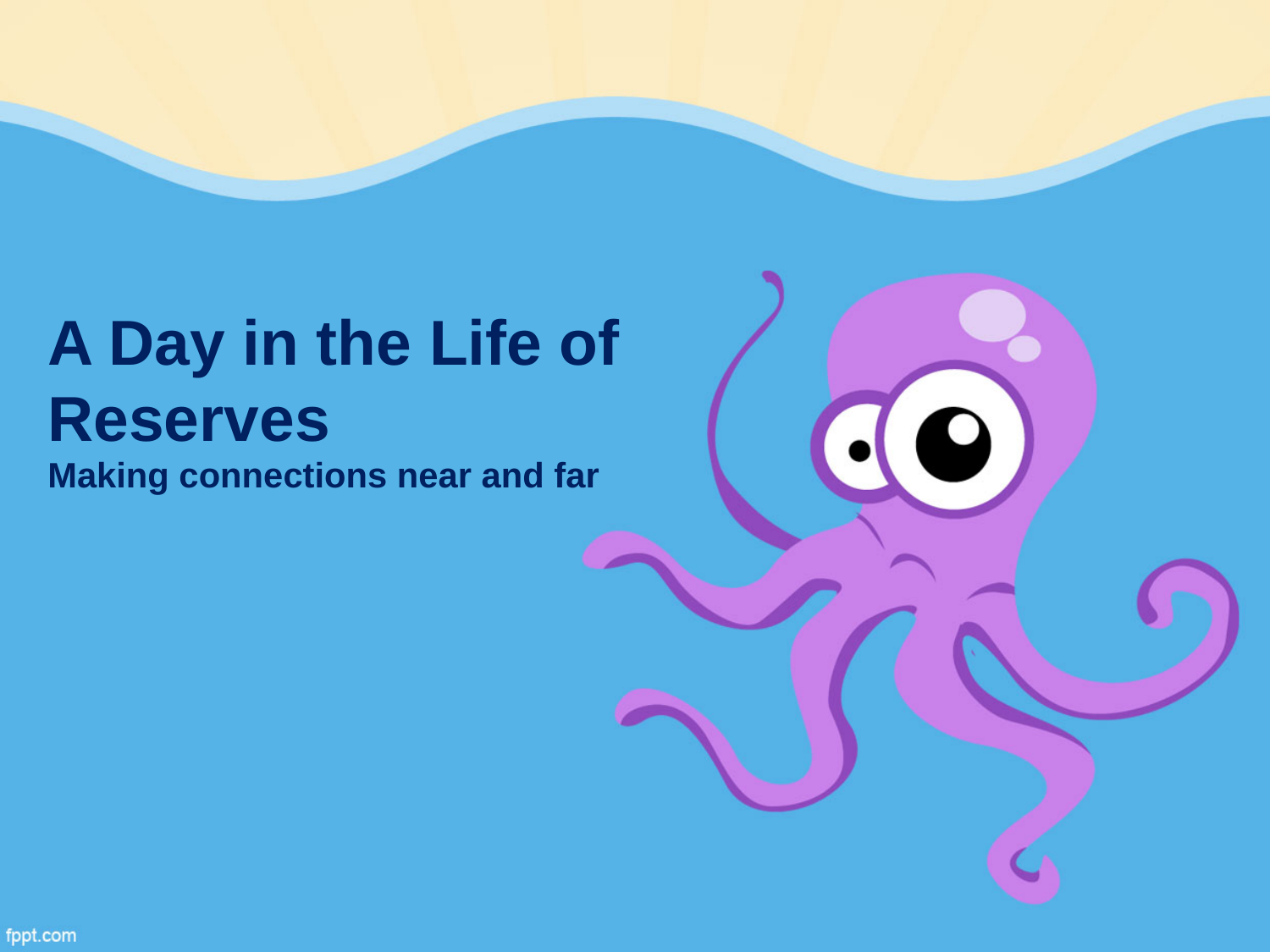

# A Day in the Life of Reserves
Making connections near and far